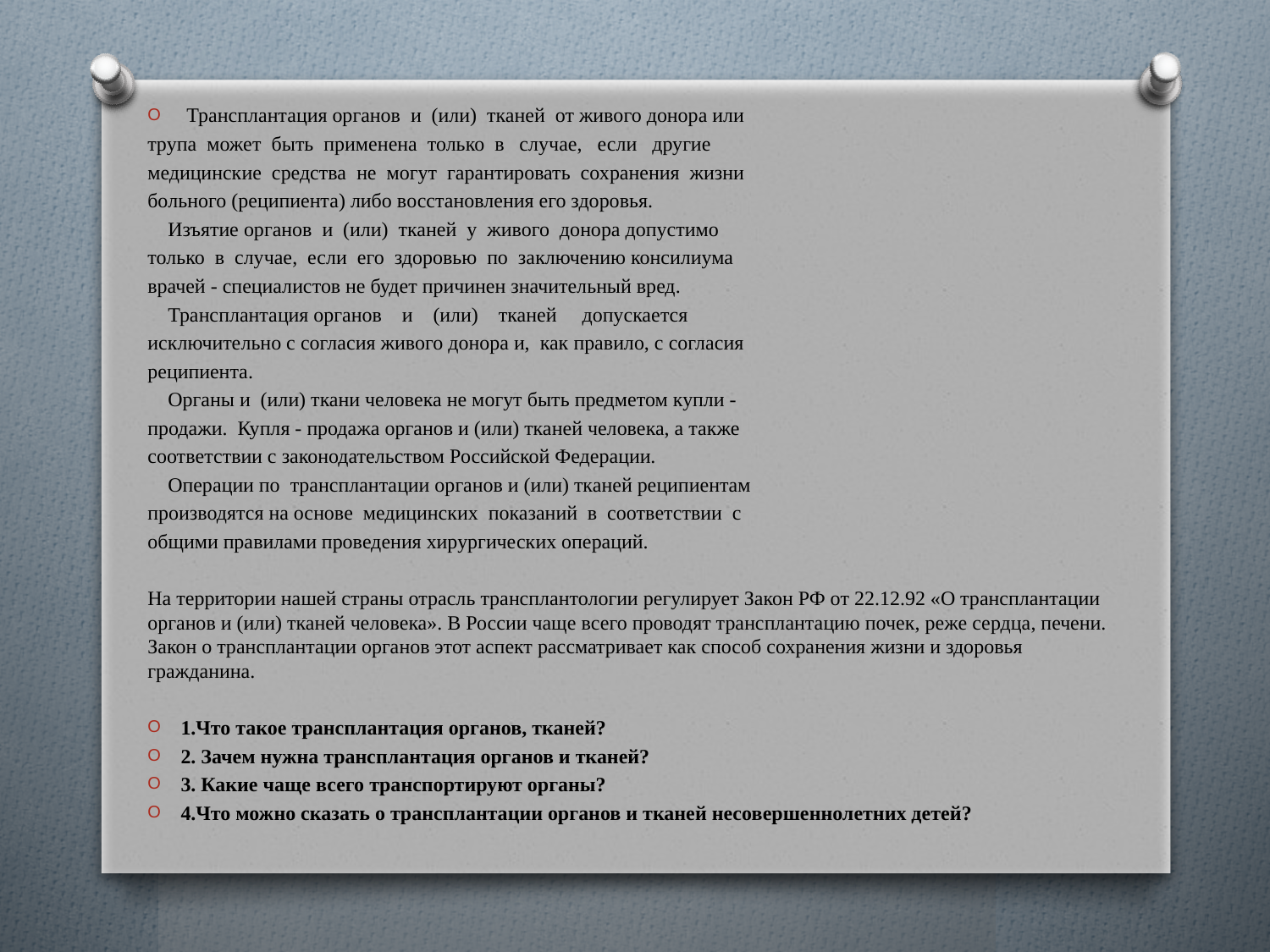

Трансплантация органов  и  (или)  тканей  от живого донора или
трупа  может  быть  применена  только  в   случае,   если   другие
медицинские  средства  не  могут  гарантировать  сохранения  жизни
больного (реципиента) либо восстановления его здоровья.
    Изъятие органов  и  (или)  тканей  у  живого  донора допустимо
только  в  случае,  если  его  здоровью  по  заключению консилиума
врачей - специалистов не будет причинен значительный вред.
    Трансплантация органов    и    (или)    тканей     допускается
исключительно с согласия живого донора и,  как правило, с согласия
реципиента.
    Органы и  (или) ткани человека не могут быть предметом купли -
продажи.  Купля - продажа органов и (или) тканей человека, а также
соответствии с законодательством Российской Федерации.
    Операции по  трансплантации органов и (или) тканей реципиентам
производятся на основе  медицинских  показаний  в  соответствии  с
общими правилами проведения хирургических операций.

На территории нашей страны отрасль трансплантологии регулирует Закон РФ от 22.12.92 «О трансплантации органов и (или) тканей человека». В России чаще всего проводят трансплантацию почек, реже сердца, печени. Закон о трансплантации органов этот аспект рассматривает как способ сохранения жизни и здоровья гражданина.

1.Что такое трансплантация органов, тканей?
2. Зачем нужна трансплантация органов и тканей?
3. Какие чаще всего транспортируют органы?
4.Что можно сказать о трансплантации органов и тканей несовершеннолетних детей?